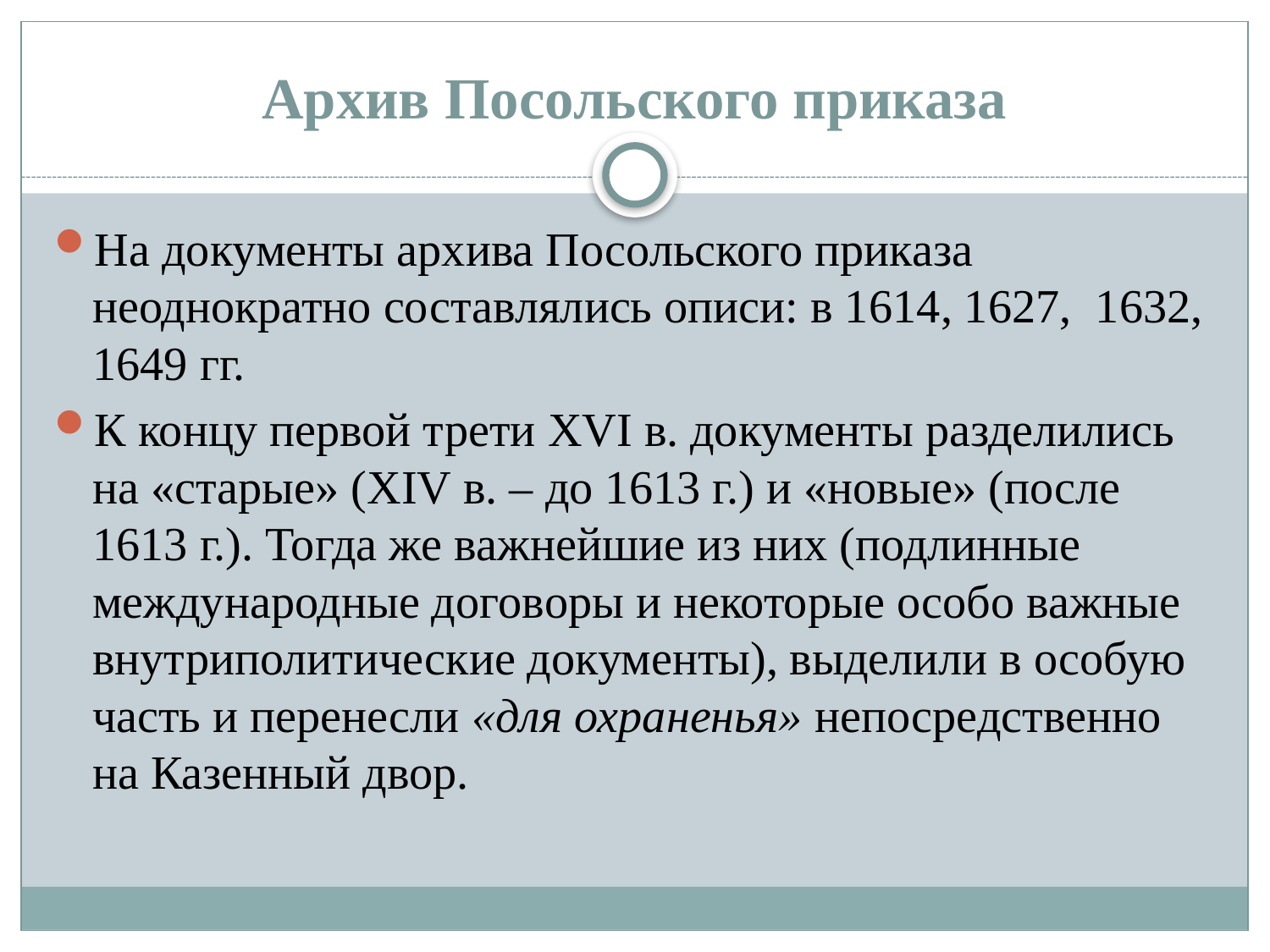

# Архив Посольского приказа
На документы архива Посольского приказа неоднократно составлялись описи: в 1614, 1627,  1632, 1649 гг.
К концу первой трети XVI в. документы разделились на «старые» (XIV в. – до 1613 г.) и «новые» (после 1613 г.). Тогда же важнейшие из них (подлинные международные договоры и некоторые особо важные внутриполитические документы), выделили в особую часть и перенесли «для охраненья» непосредственно  на Казенный двор.